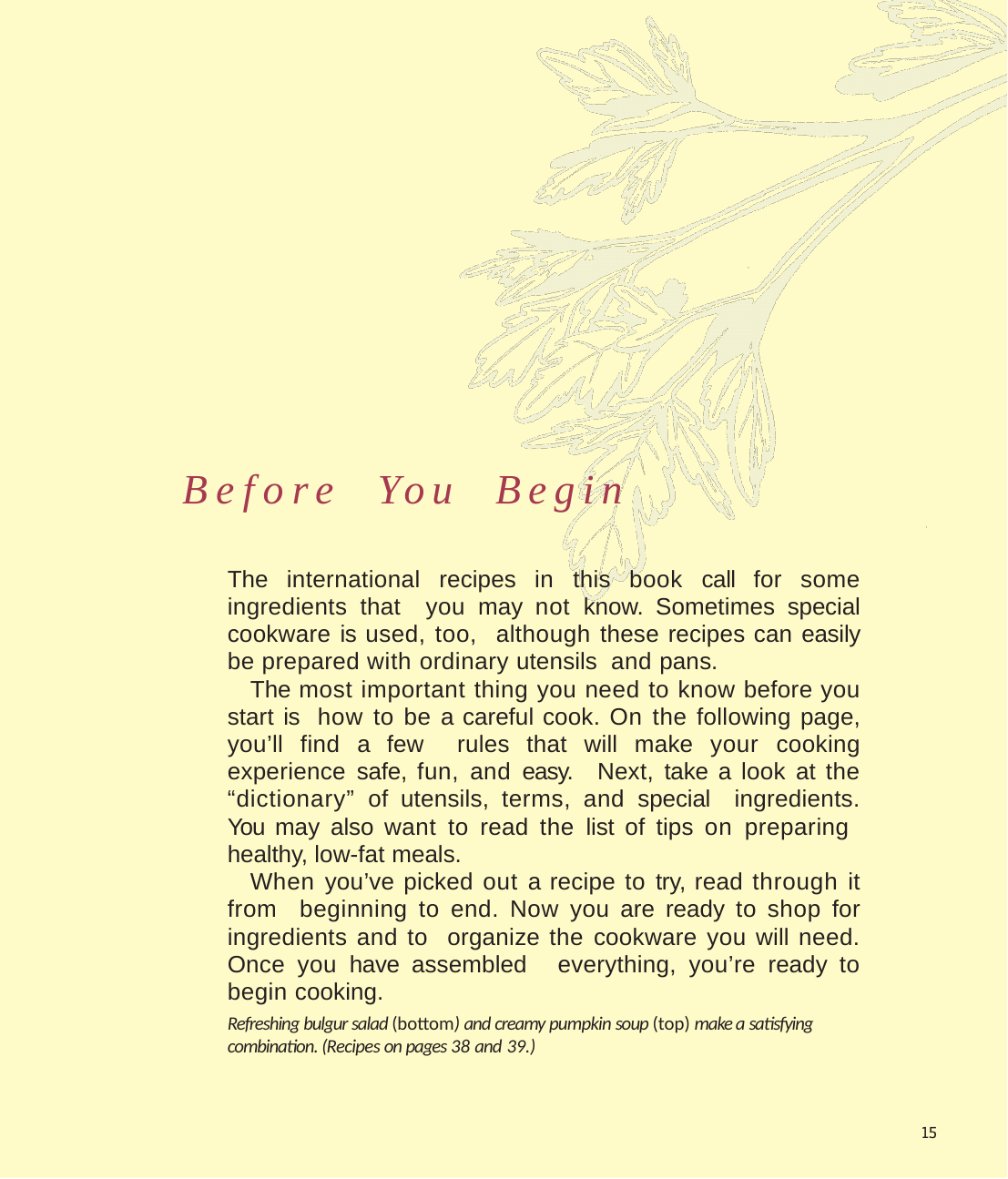

# Before	You	Begin
The international recipes in this book call for some ingredients that  you may not know. Sometimes special cookware is used, too,  although these recipes can easily be prepared with ordinary utensils  and pans.
The most important thing you need to know before you start is  how to be a careful cook. On the following page, you’ll find a few  rules that will make your cooking experience safe, fun, and easy.  Next, take a look at the “dictionary” of utensils, terms, and special  ingredients. You may also want to read the list of tips on preparing  healthy, low-fat meals.
When you’ve picked out a recipe to try, read through it from  beginning to end. Now you are ready to shop for ingredients and to  organize the cookware you will need. Once you have assembled  everything, you’re ready to begin cooking.
Refreshing bulgur salad (bottom) and creamy pumpkin soup (top) make a satisfying  combination. (Recipes on pages 38 and 39.)
15